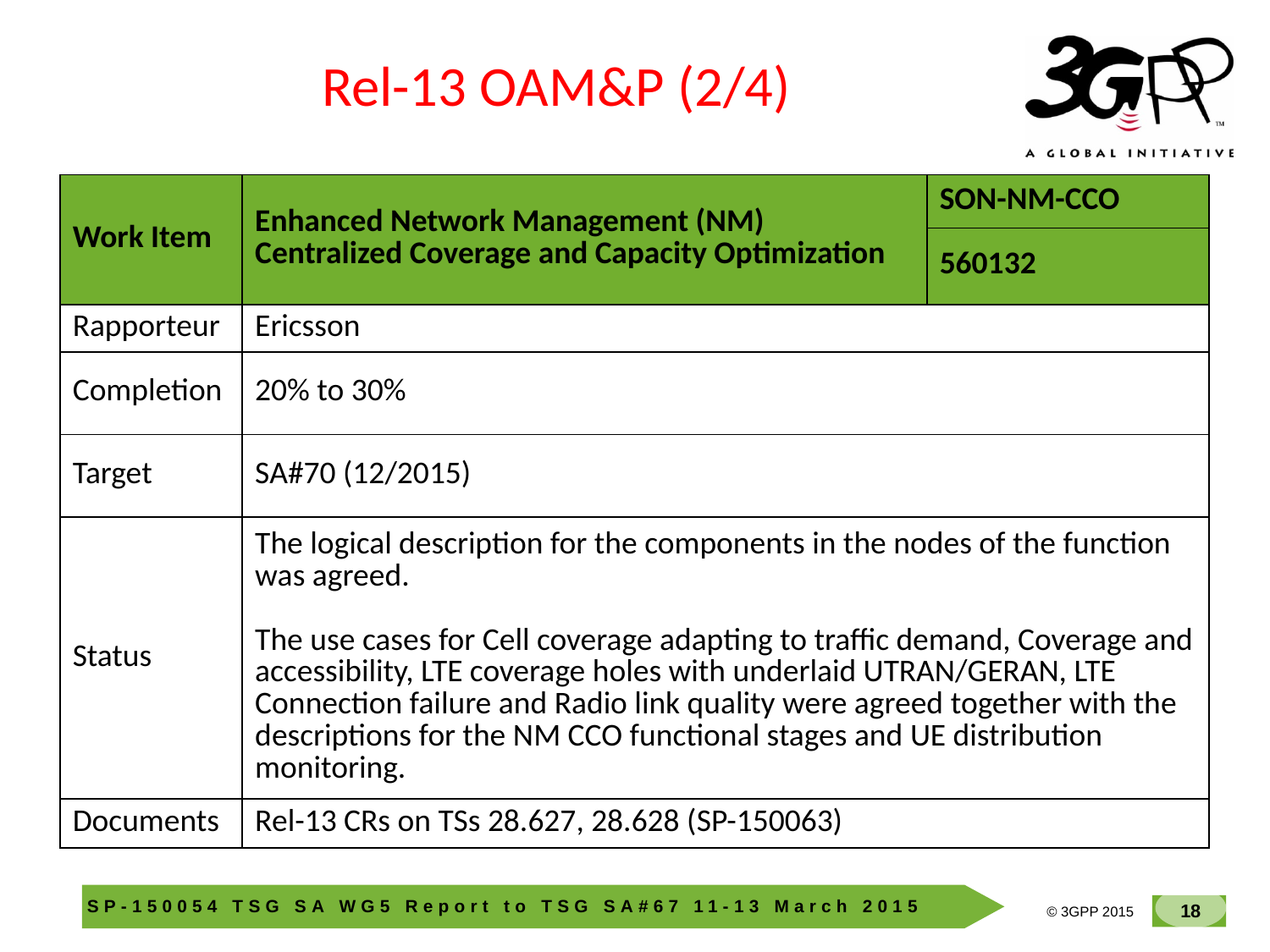

Rel-13 OAM&P (2/4)
| Work Item | Enhanced Network Management (NM) Centralized Coverage and Capacity Optimization | SON-NM-CCO |
| --- | --- | --- |
|  |  | 560132 |
| Rapporteur | Ericsson |  |
| Completion | 20% to 30% |  |
| Target | SA#70 (12/2015) |  |
| Status | The logical description for the components in the nodes of the function was agreed. The use cases for Cell coverage adapting to traffic demand, Coverage and accessibility, LTE coverage holes with underlaid UTRAN/GERAN, LTE Connection failure and Radio link quality were agreed together with the descriptions for the NM CCO functional stages and UE distribution monitoring. |  |
| Documents | Rel-13 CRs on TSs 28.627, 28.628 (SP-150063) |  |